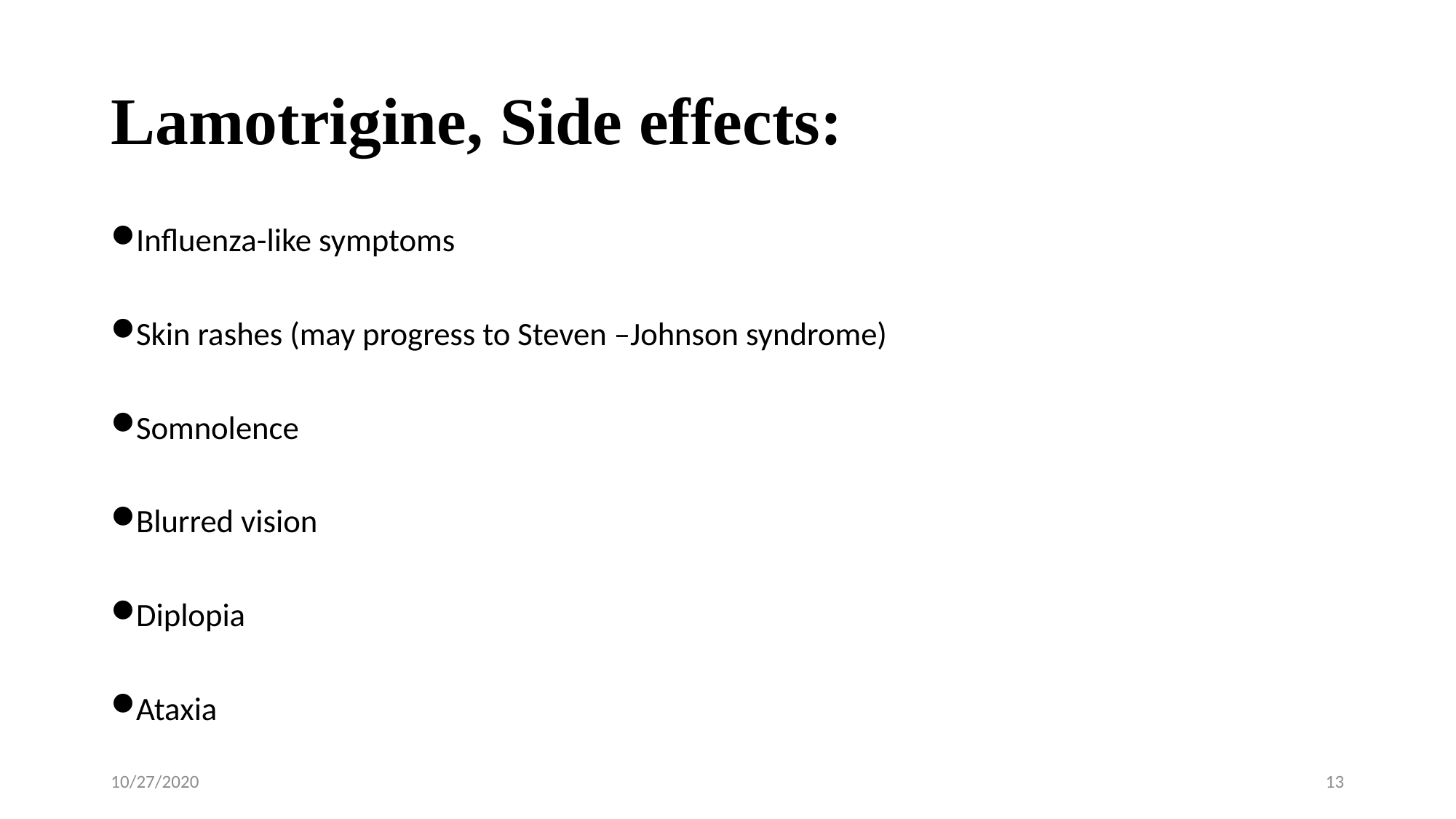

# Lamotrigine, Side effects:
Influenza-like symptoms

Skin rashes (may progress to Steven –Johnson syndrome)

Somnolence

Blurred vision

Diplopia

Ataxia

10/27/2020
13